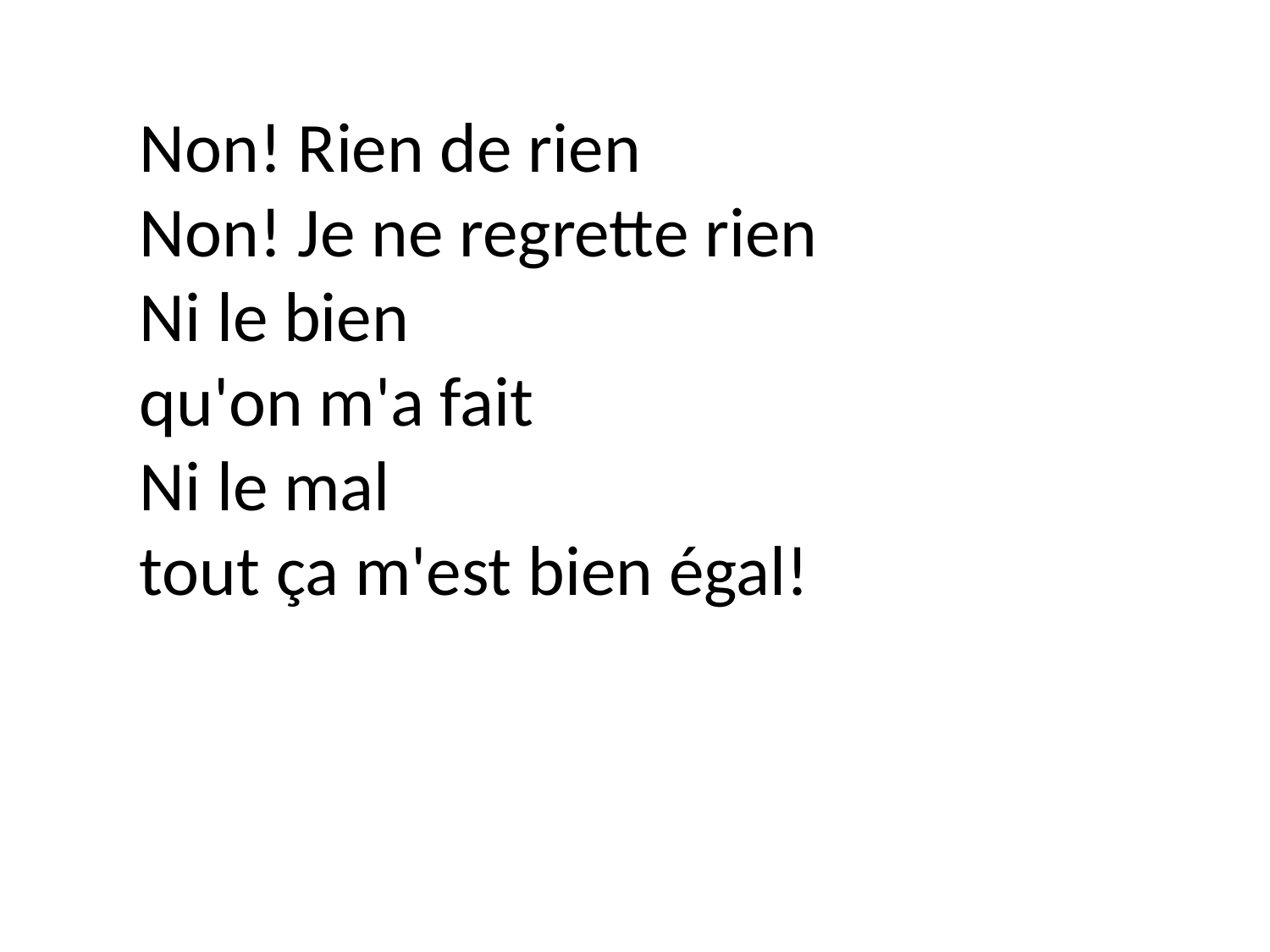

Non! Rien de rien
Non! Je ne regrette rien
Ni le bien
qu'on m'a fait
Ni le mal
tout ça m'est bien égal!